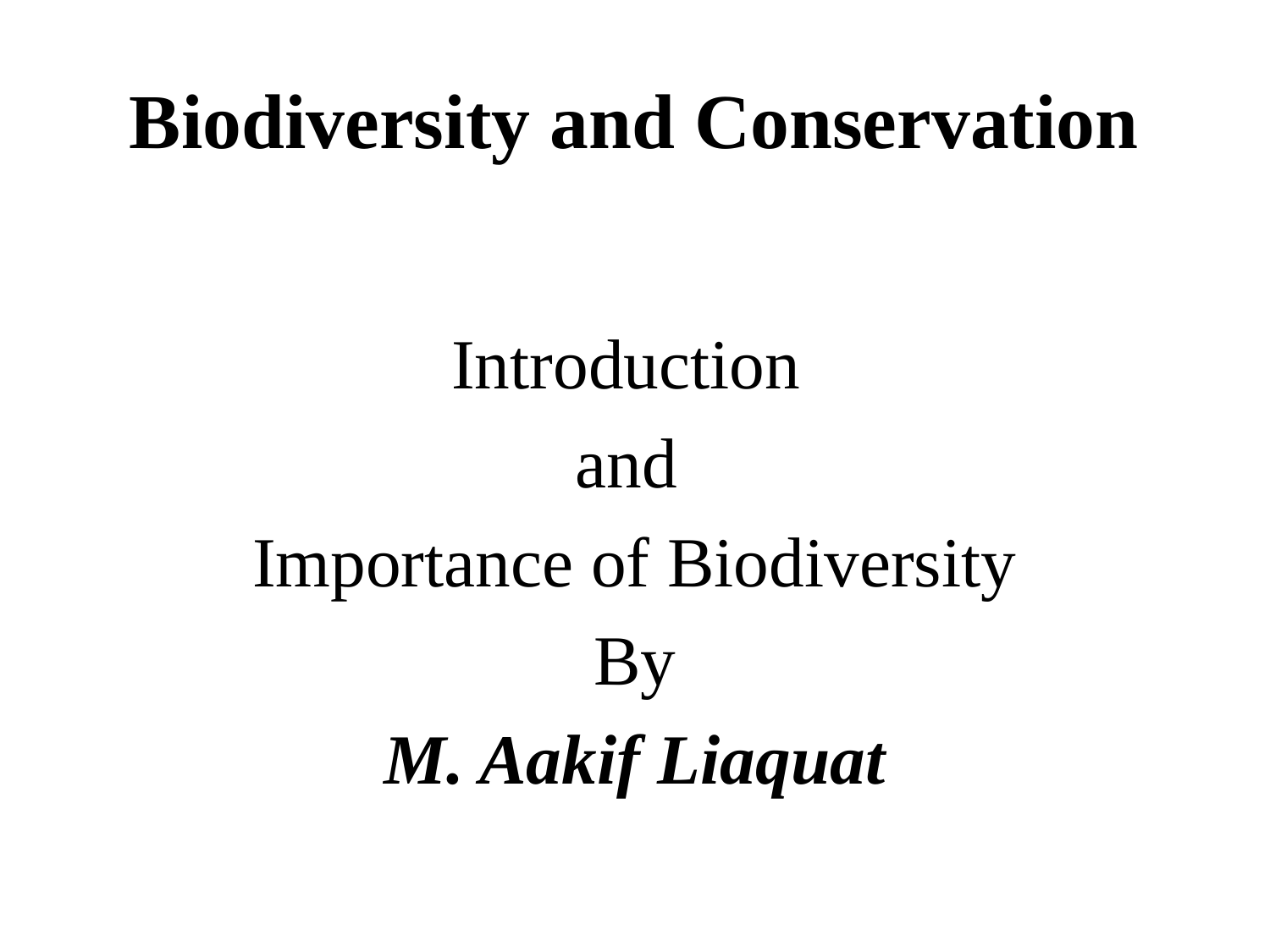

# Biodiversity and Conservation

Introduction
and
Importance of Biodiversity
By
M. Aakif Liaquat